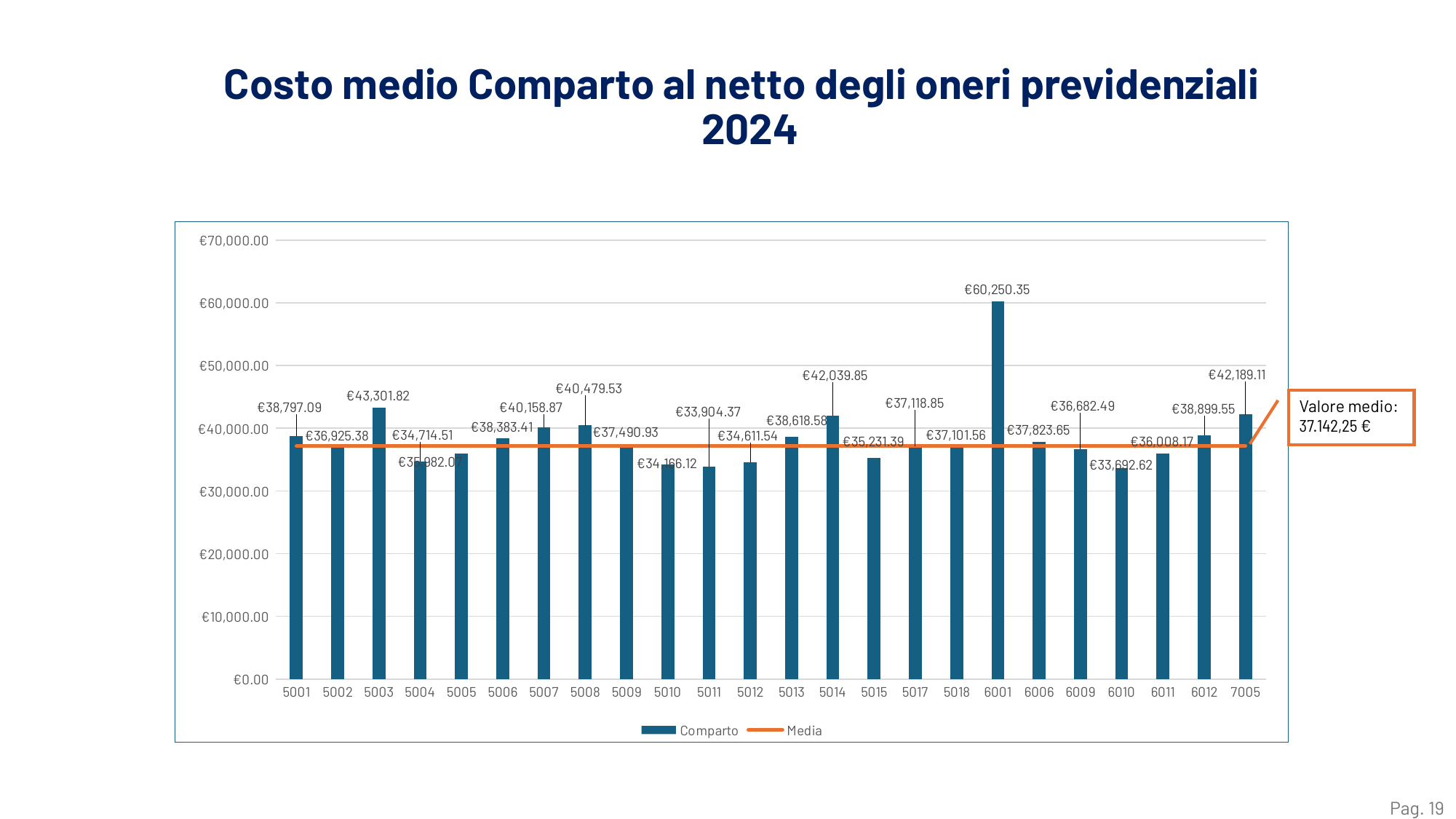

Costo medio Comparto al netto degli oneri previdenziali
 2024

### Chart

| Category | Comparto | Media |
|---|---|---|
| 5001 | 38797.08992481203 | 37142.25252619422 |
| 5002 | 36925.3778125 | 37142.25252619422 |
| 5003 | 43301.818100035984 | 37142.25252619422 |
| 5004 | 34714.514593708634 | 37142.25252619422 |
| 5005 | 35982.071766794914 | 37142.25252619422 |
| 5006 | 38383.40524590164 | 37142.25252619422 |
| 5007 | 40158.86815542653 | 37142.25252619422 |
| 5008 | 40479.53440493229 | 37142.25252619422 |
| 5009 | 37490.92842105263 | 37142.25252619422 |
| 5010 | 34166.11706214689 | 37142.25252619422 |
| 5011 | 33904.37387015198 | 37142.25252619422 |
| 5012 | 34611.542805283854 | 37142.25252619422 |
| 5013 | 38618.583947877145 | 37142.25252619422 |
| 5014 | 42039.85164644714 | 37142.25252619422 |
| 5015 | 35231.38550387597 | 37142.25252619422 |
| 5017 | 37118.85481481481 | 37142.25252619422 |
| 5018 | 37101.555534819236 | 37142.25252619422 |
| 6001 | 60250.34903486027 | 37142.25252619422 |
| 6006 | 37823.65454969125 | 37142.25252619422 |
| 6009 | 36682.49246231156 | 37142.25252619422 |
| 6010 | 33692.61780973452 | 37142.25252619422 |
| 6011 | 36008.17217081851 | 37142.25252619422 |
| 6012 | 38899.5517738679 | 37142.25252619422 |
| 7005 | 42189.110322580644 | 37142.25252619422 |
Valore medio:
37.142,25 €
Pag. 19